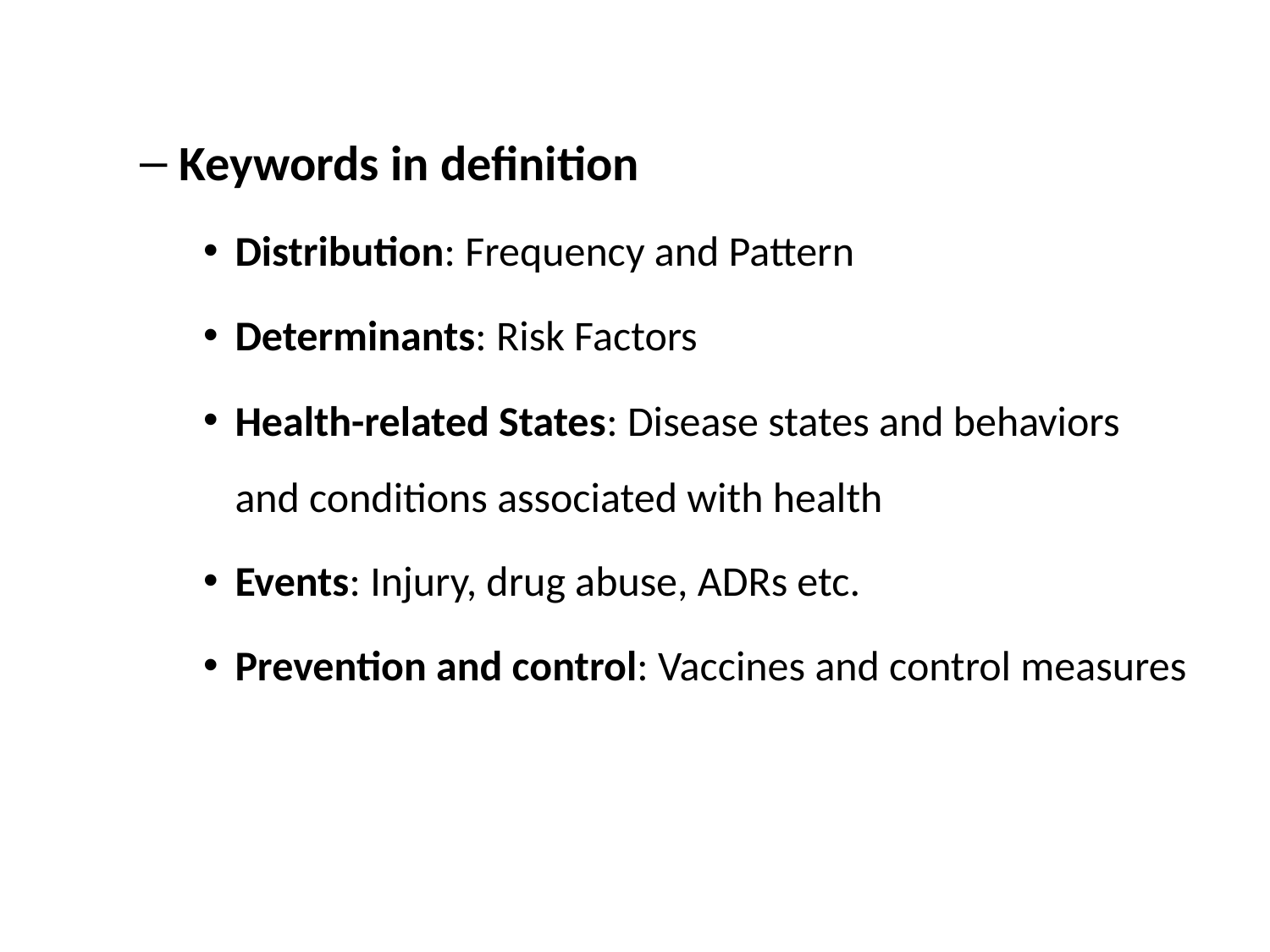

Keywords in definition
Distribution: Frequency and Pattern
Determinants: Risk Factors
Health-related States: Disease states and behaviors and conditions associated with health
Events: Injury, drug abuse, ADRs etc.
Prevention and control: Vaccines and control measures